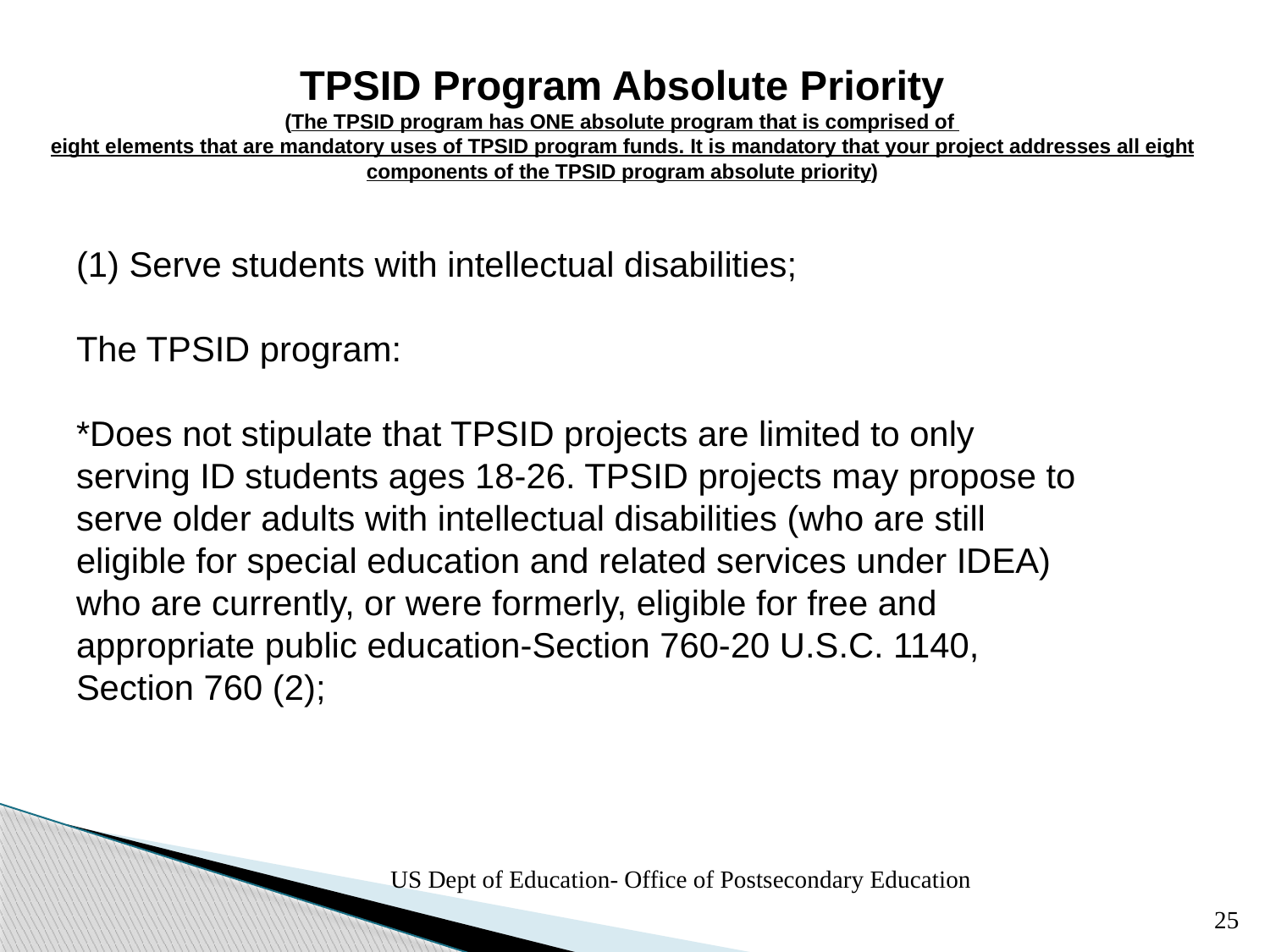

# TPSID Program Absolute Priority (The TPSID program has ONE absolute program that is comprised of eight elements that are mandatory uses of TPSID program funds. It is mandatory that your project addresses all eight components of the TPSID program absolute priority)

(1) Serve students with intellectual disabilities;

The TPSID program:

*Does not stipulate that TPSID projects are limited to only serving ID students ages 18-26. TPSID projects may propose to serve older adults with intellectual disabilities (who are still eligible for special education and related services under IDEA) who are currently, or were formerly, eligible for free and appropriate public education-Section 760-20 U.S.C. 1140, Section 760 (2);

US Dept of Education- Office of Postsecondary Education
25